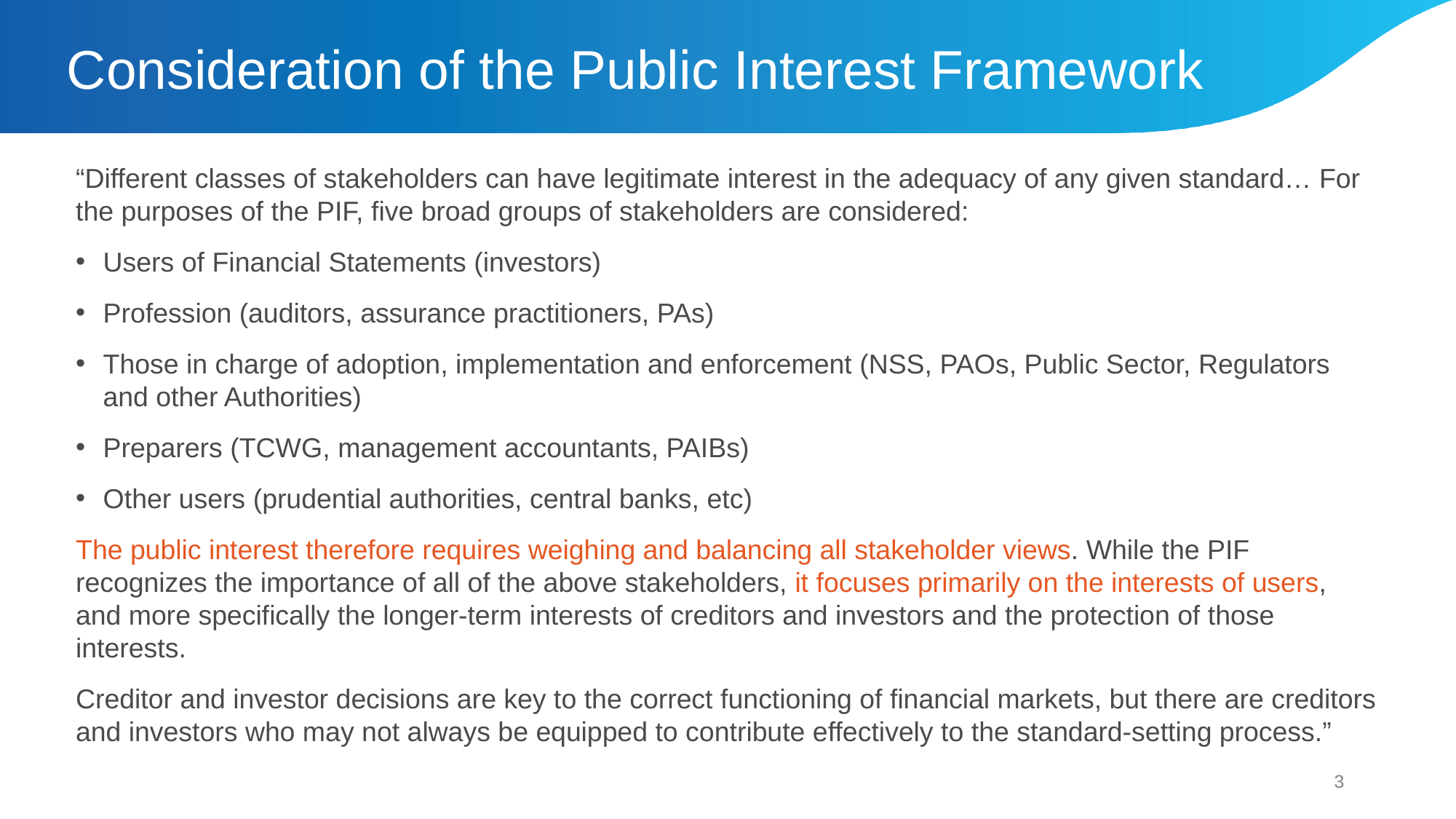

# Consideration of the Public Interest Framework
“Different classes of stakeholders can have legitimate interest in the adequacy of any given standard… For the purposes of the PIF, five broad groups of stakeholders are considered:
Users of Financial Statements (investors)
Profession (auditors, assurance practitioners, PAs)
Those in charge of adoption, implementation and enforcement (NSS, PAOs, Public Sector, Regulators and other Authorities)
Preparers (TCWG, management accountants, PAIBs)
Other users (prudential authorities, central banks, etc)
The public interest therefore requires weighing and balancing all stakeholder views. While the PIF recognizes the importance of all of the above stakeholders, it focuses primarily on the interests of users, and more specifically the longer-term interests of creditors and investors and the protection of those interests.
Creditor and investor decisions are key to the correct functioning of financial markets, but there are creditors and investors who may not always be equipped to contribute effectively to the standard-setting process.”

3